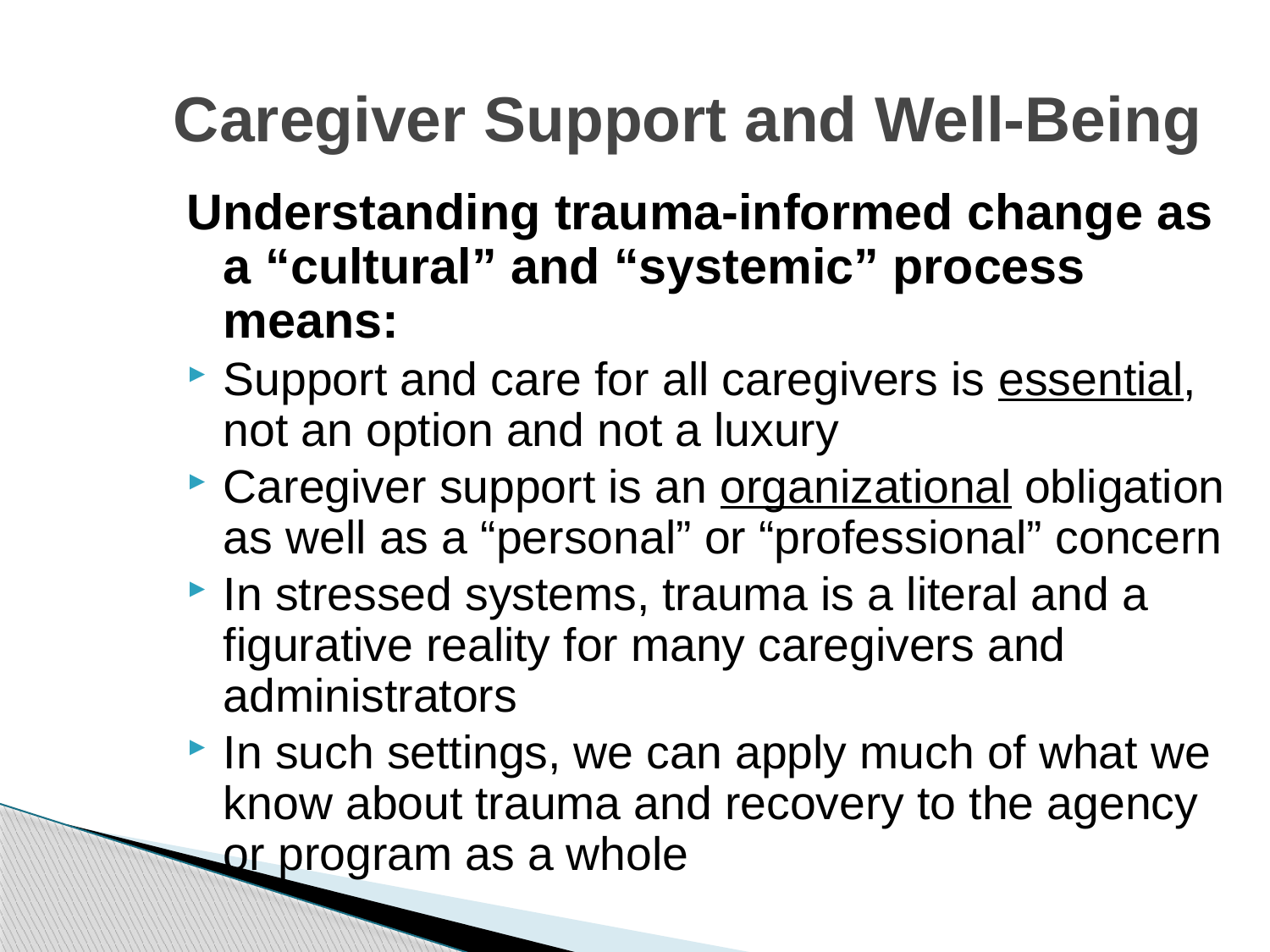

# Caregiver Support and Well-Being
Understanding trauma-informed change as a “cultural” and “systemic” process means:
Support and care for all caregivers is essential, not an option and not a luxury
Caregiver support is an organizational obligation as well as a “personal” or “professional” concern
In stressed systems, trauma is a literal and a figurative reality for many caregivers and administrators
In such settings, we can apply much of what we know about trauma and recovery to the agency or program as a whole